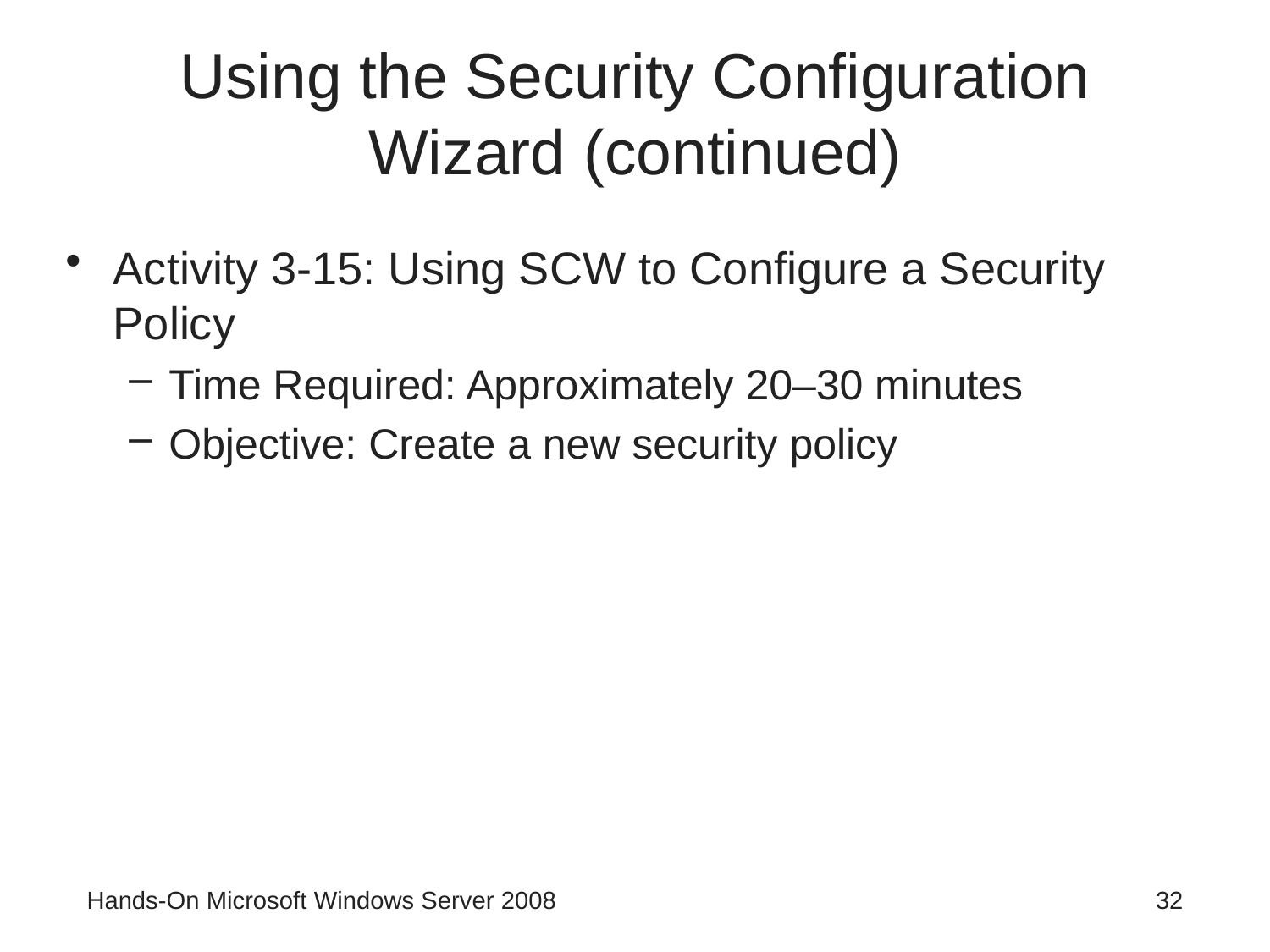

# Using the Security Configuration Wizard (continued)
Activity 3-15: Using SCW to Configure a Security Policy
Time Required: Approximately 20–30 minutes
Objective: Create a new security policy
Hands-On Microsoft Windows Server 2008
32